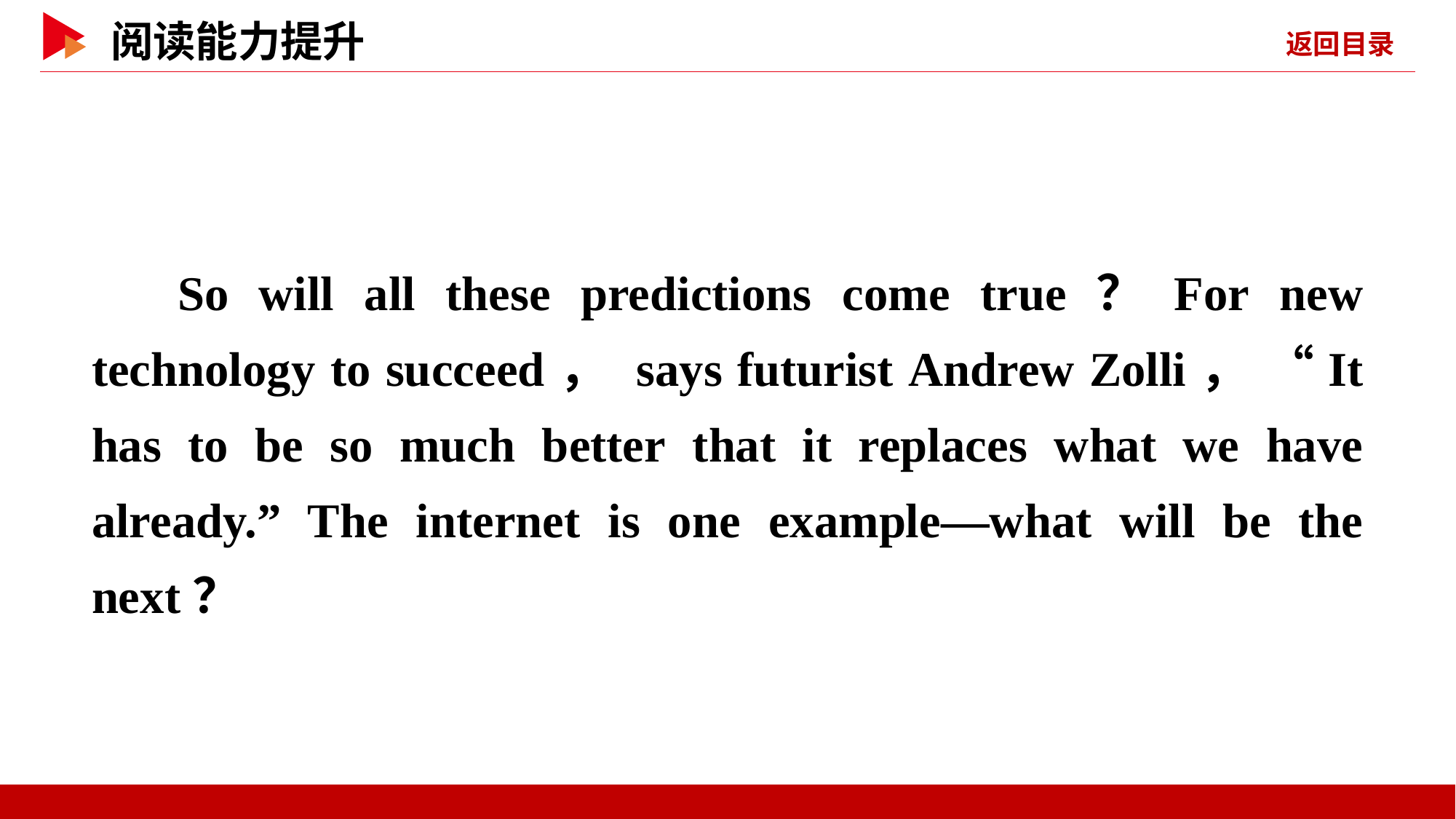

So will all these predictions come true？For new technology to succeed， says futurist Andrew Zolli， “It has to be so much better that it replaces what we have already.” The internet is one example—what will be the next？